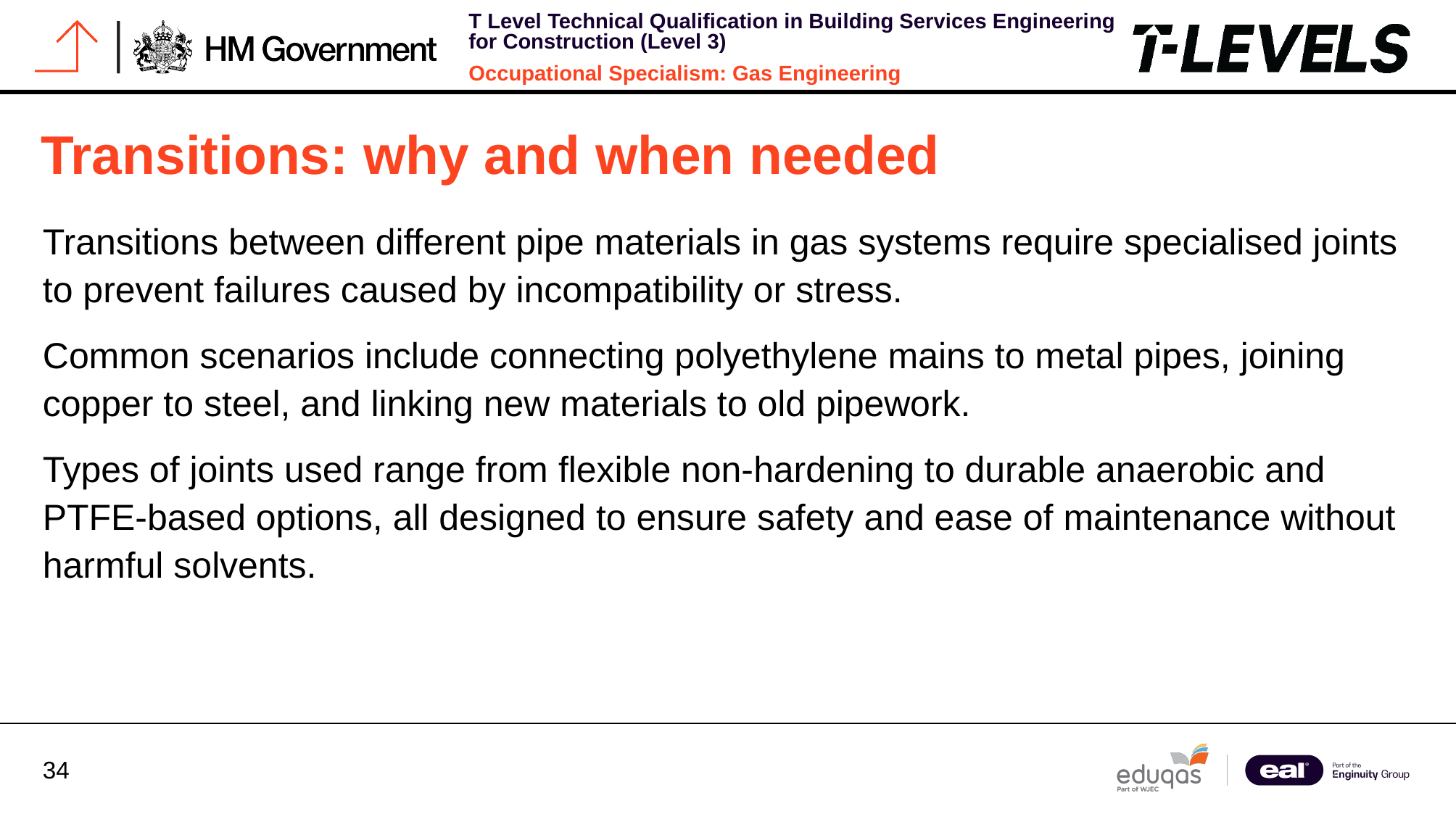

# Transitions: why and when needed
Transitions between different pipe materials in gas systems require specialised joints to prevent failures caused by incompatibility or stress.
Common scenarios include connecting polyethylene mains to metal pipes, joining copper to steel, and linking new materials to old pipework.
Types of joints used range from flexible non-hardening to durable anaerobic and PTFE-based options, all designed to ensure safety and ease of maintenance without harmful solvents.